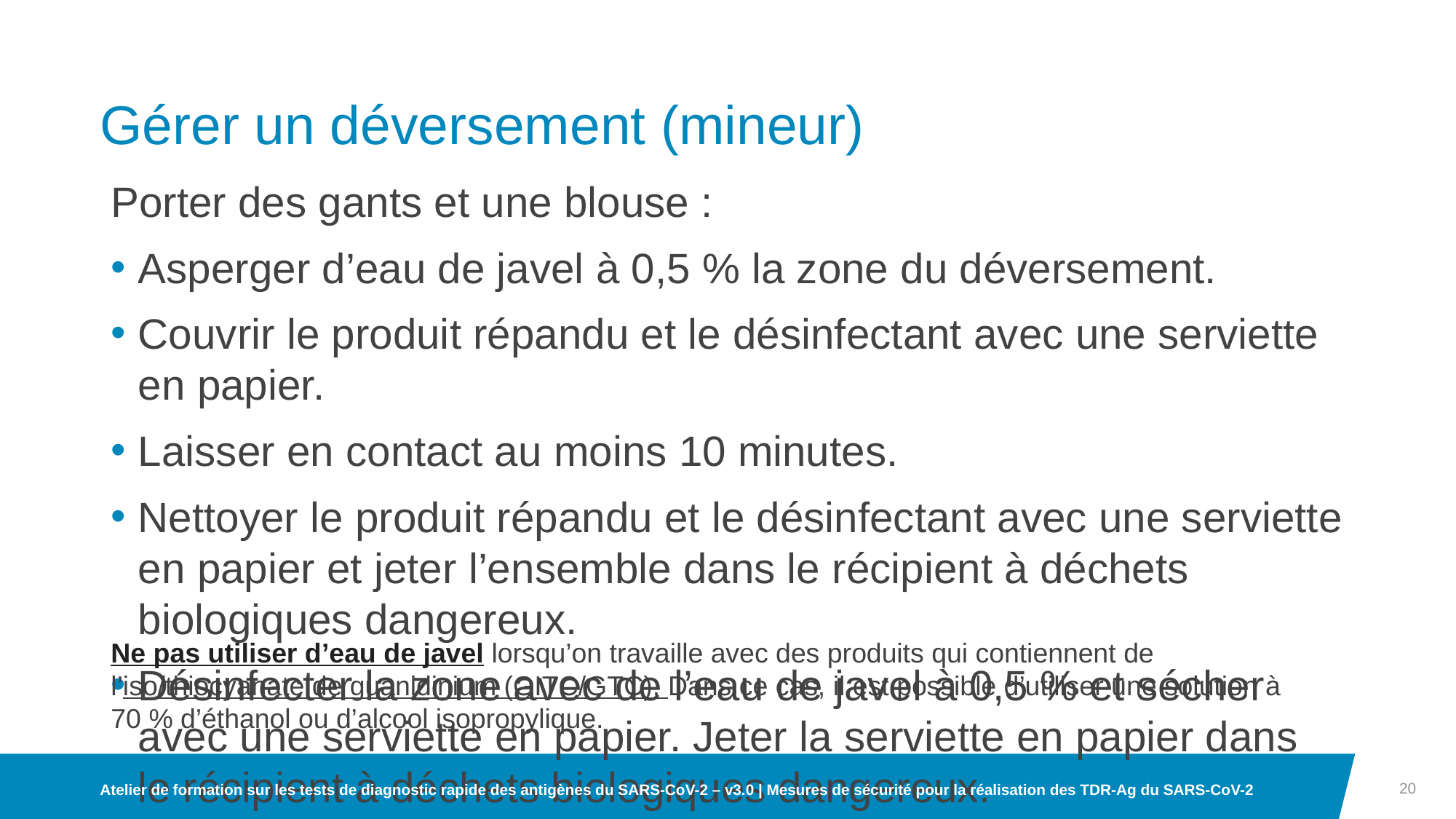

# Gérer un déversement (mineur)
Porter des gants et une blouse :
Asperger d’eau de javel à 0,5 % la zone du déversement.
Couvrir le produit répandu et le désinfectant avec une serviette en papier.
Laisser en contact au moins 10 minutes.
Nettoyer le produit répandu et le désinfectant avec une serviette en papier et jeter l’ensemble dans le récipient à déchets biologiques dangereux.
Désinfecter la zone avec de l’eau de javel à 0,5 % et sécher avec une serviette en papier. Jeter la serviette en papier dans le récipient à déchets biologiques dangereux.
Désinfecter la zone avec de l’alcool à 70 % et sécher avec une serviette en papier. Jeter la serviette en papier dans le récipient à déchets biologiques dangereux.

Ne pas utiliser d’eau de javel lorsqu’on travaille avec des produits qui contiennent de l’iso/thiocyanate de guanidinium (GITC/GTC). Dans ce cas, il est possible d’utiliser une solution à 70 % d’éthanol ou d’alcool isopropylique.
20
Atelier de formation sur les tests de diagnostic rapide des antigènes du SARS-CoV-2 – v3.0 | Mesures de sécurité pour la réalisation des TDR-Ag du SARS-CoV-2